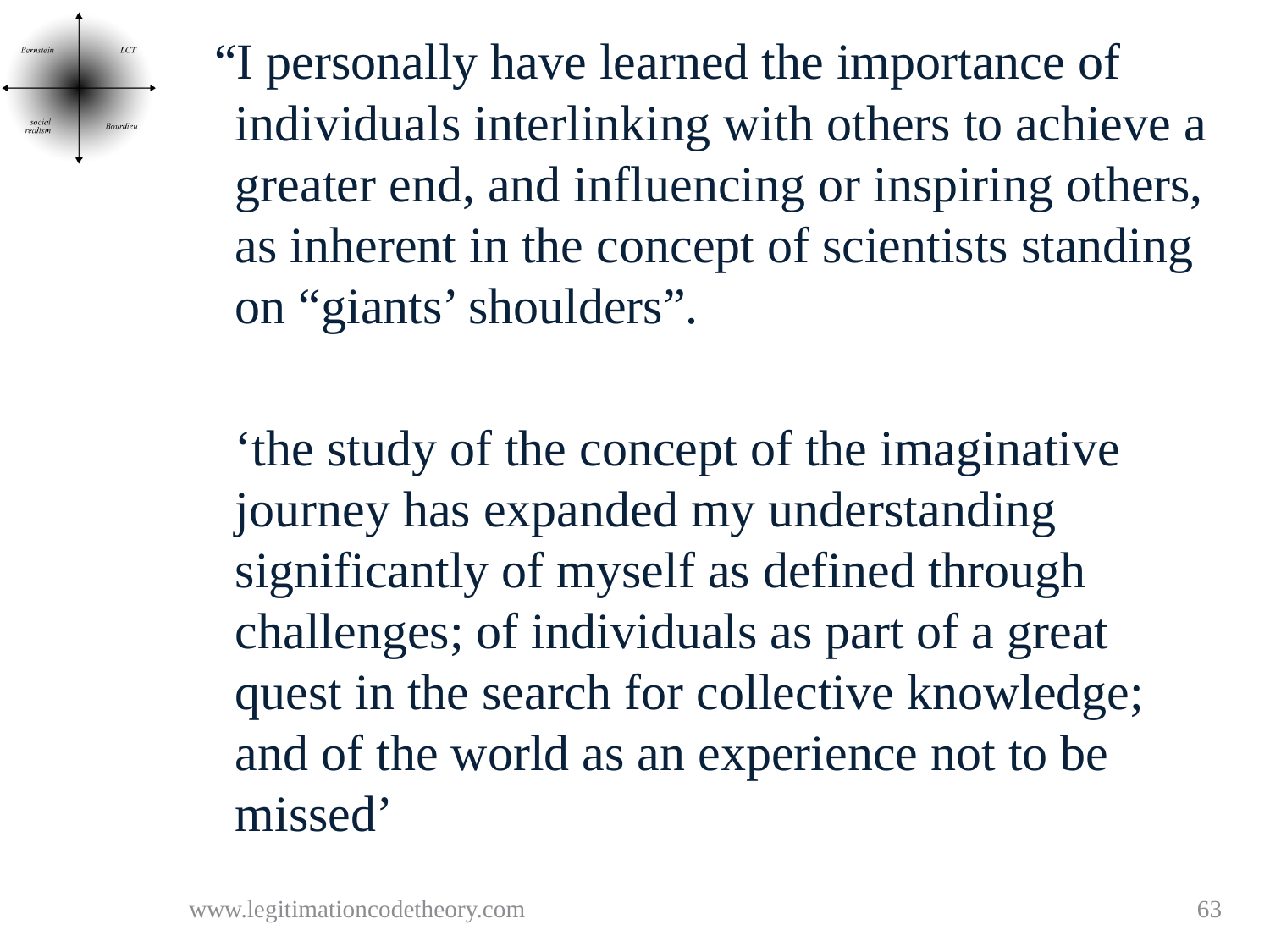

#
  “I personally have learned the importance of individuals interlinking with others to achieve a greater end, and influencing or inspiring others, as inherent in the concept of scientists standing on “giants’ shoulders”.

	‘the study of the concept of the imaginative journey has expanded my understanding significantly of myself as defined through challenges; of individuals as part of a great quest in the search for collective knowledge; and of the world as an experience not to be missed’

www.legitimationcodetheory.com
63